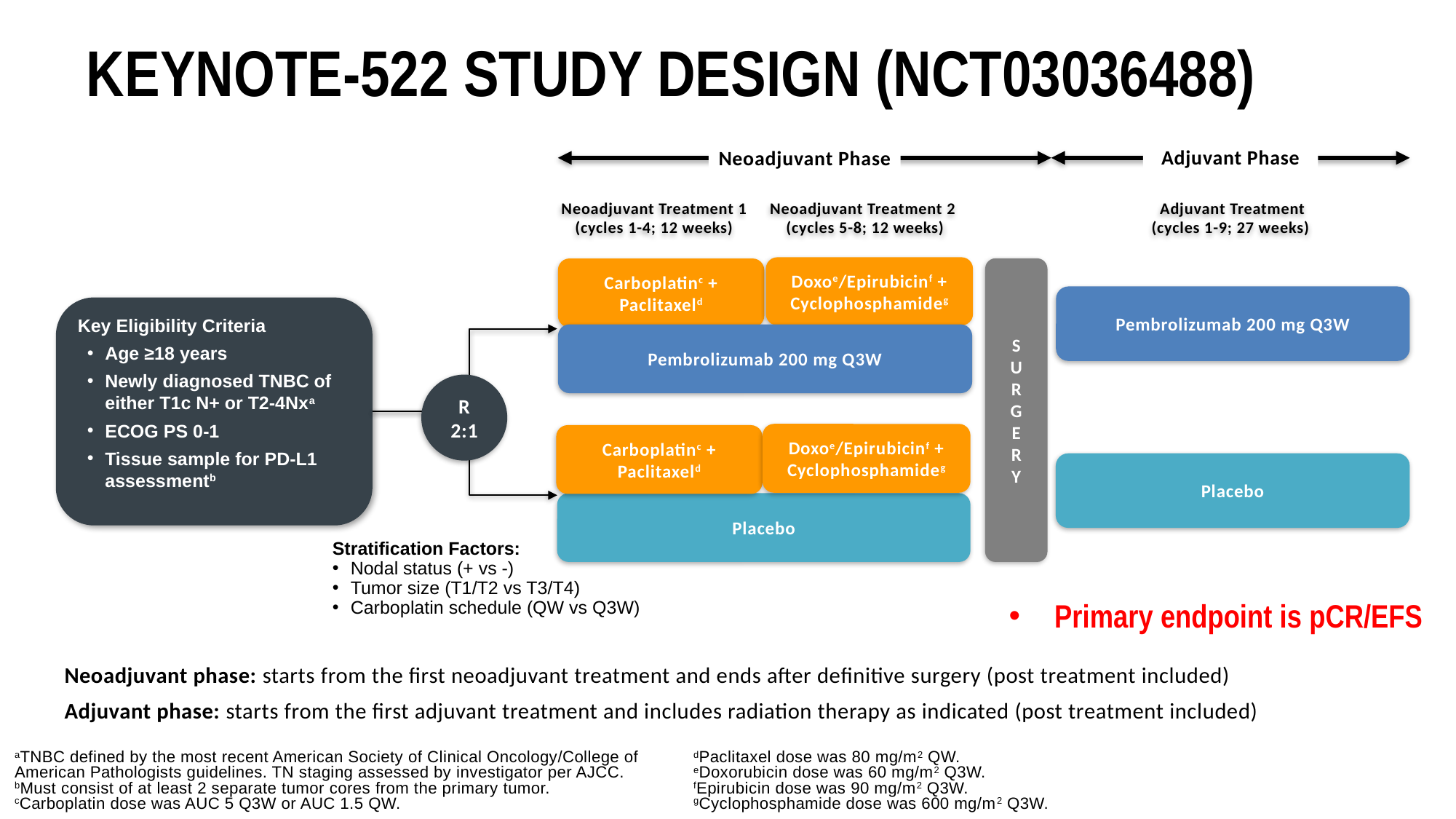

# KEYNOTE-522 Study Design (NCT03036488)
Adjuvant Phase
Neoadjuvant Phase
Neoadjuvant Treatment 1
(cycles 1-4; 12 weeks)
Neoadjuvant Treatment 2
(cycles 5-8; 12 weeks)
Adjuvant Treatment
(cycles 1-9; 27 weeks)
Doxoe/Epirubicinf + Cyclophosphamideg
S
U
R
G
E
R
Y
Carboplatinc + Paclitaxeld
Pembrolizumab 200 mg Q3W
Key Eligibility Criteria
Age ≥18 years
Newly diagnosed TNBC of either T1c N+ or T2-4Nxa
ECOG PS 0-1
Tissue sample for PD-L1 assessmentb

Pembrolizumab 200 mg Q3W
R 2:1
Doxoe/Epirubicinf + Cyclophosphamideg
Carboplatinc + Paclitaxeld
Placebo
Placebo
Stratification Factors:
Nodal status (+ vs -)
Tumor size (T1/T2 vs T3/T4)
Carboplatin schedule (QW vs Q3W)
Primary endpoint is pCR/EFS
Neoadjuvant phase: starts from the first neoadjuvant treatment and ends after definitive surgery (post treatment included)
Adjuvant phase: starts from the first adjuvant treatment and includes radiation therapy as indicated (post treatment included)
aTNBC defined by the most recent American Society of Clinical Oncology/College of American Pathologists guidelines. TN staging assessed by investigator per AJCC.
bMust consist of at least 2 separate tumor cores from the primary tumor.
cCarboplatin dose was AUC 5 Q3W or AUC 1.5 QW.
dPaclitaxel dose was 80 mg/m2 QW.
eDoxorubicin dose was 60 mg/m2 Q3W.
fEpirubicin dose was 90 mg/m2 Q3W.
gCyclophosphamide dose was 600 mg/m2 Q3W.